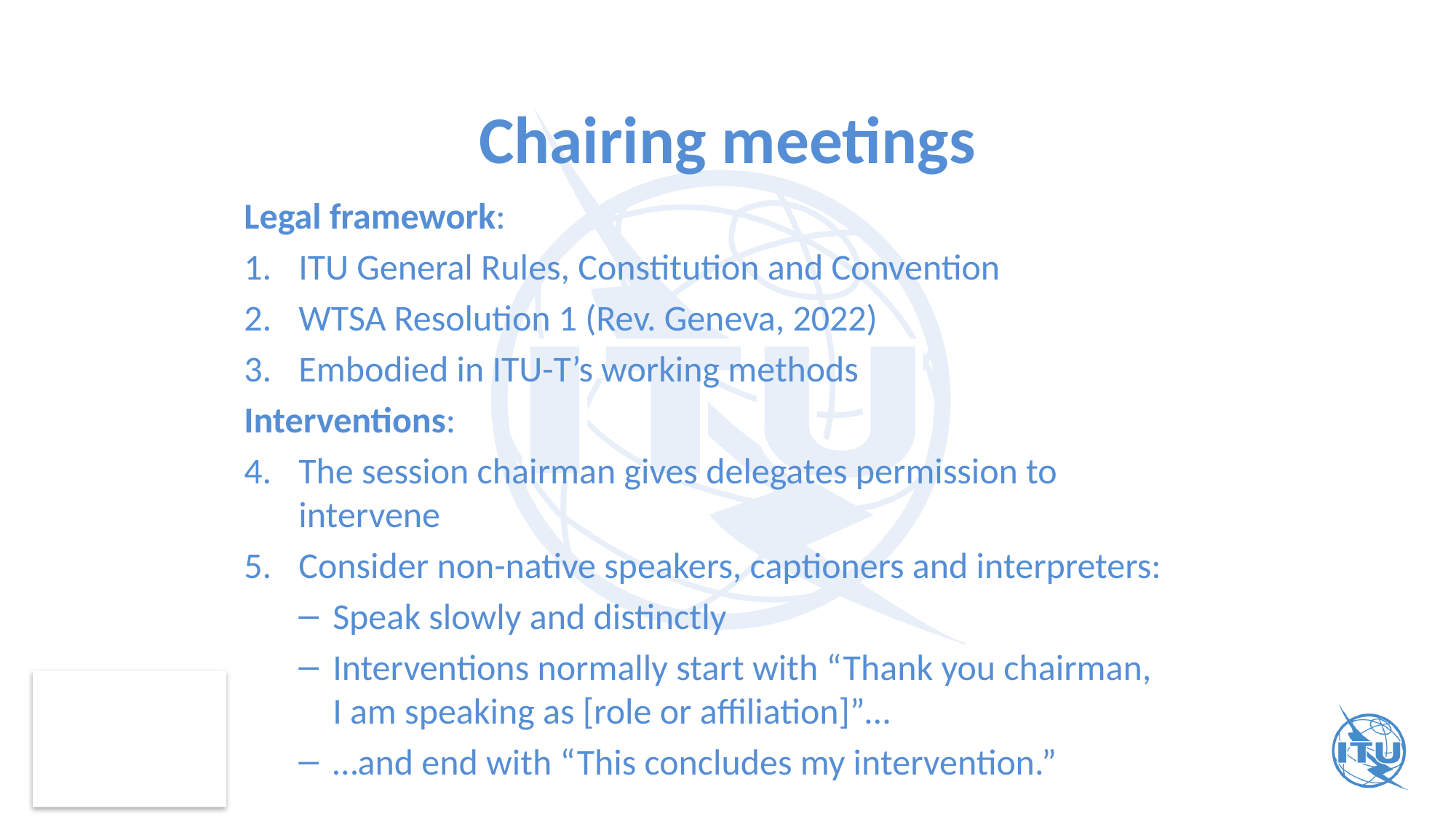

# Chairing meetings
Legal framework:
ITU General Rules, Constitution and Convention
WTSA Resolution 1 (Rev. Geneva, 2022)
Embodied in ITU-T’s working methods
Interventions:
The session chairman gives delegates permission to intervene
Consider non-native speakers, captioners and interpreters:
Speak slowly and distinctly
Interventions normally start with “Thank you chairman,
I am speaking as [role or affiliation]”…
…and end with “This concludes my intervention.”